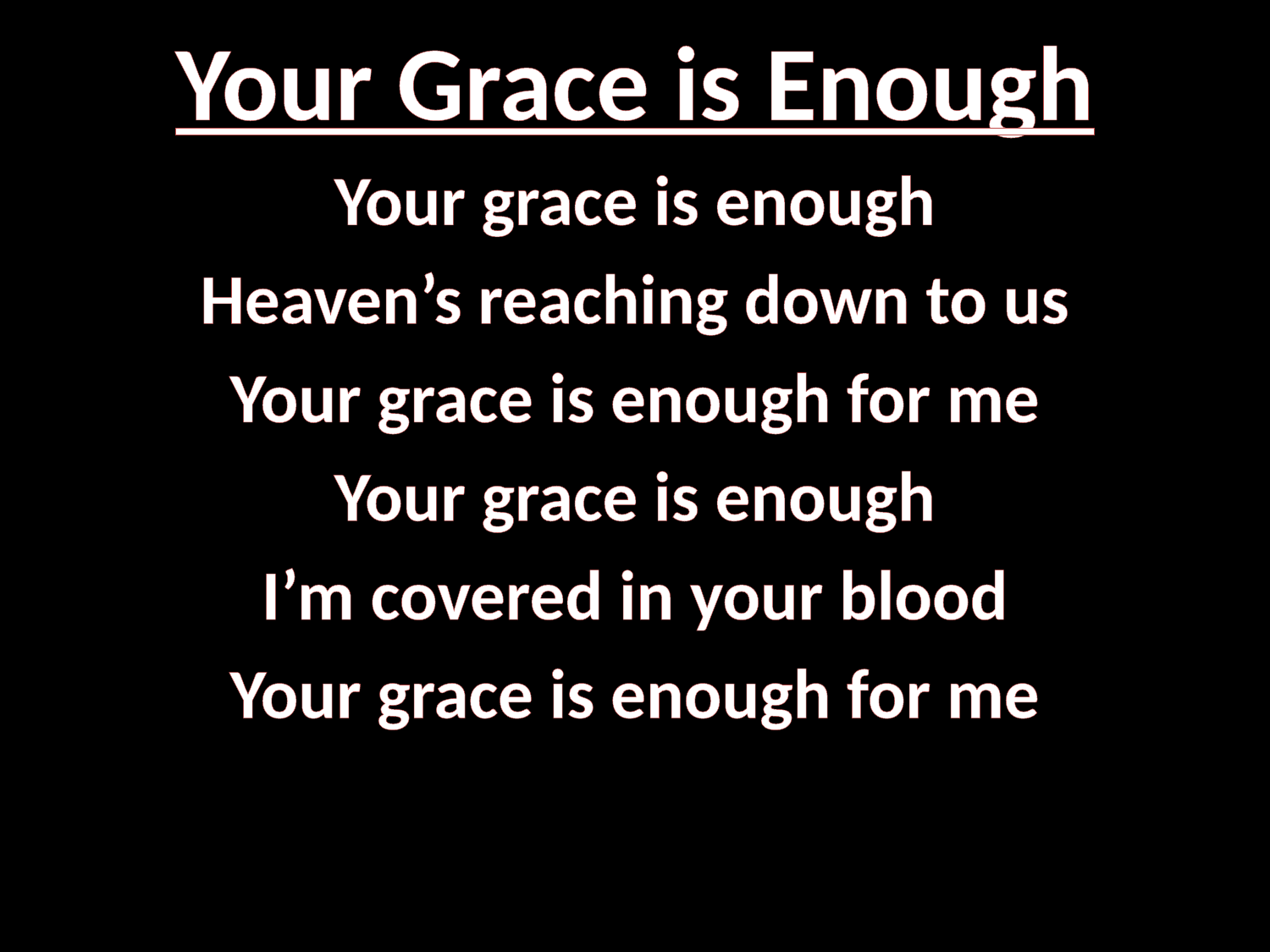

# Your Grace is Enough
Your grace is enough
Heaven’s reaching down to us
Your grace is enough for me
Your grace is enough
I’m covered in your blood
Your grace is enough for me